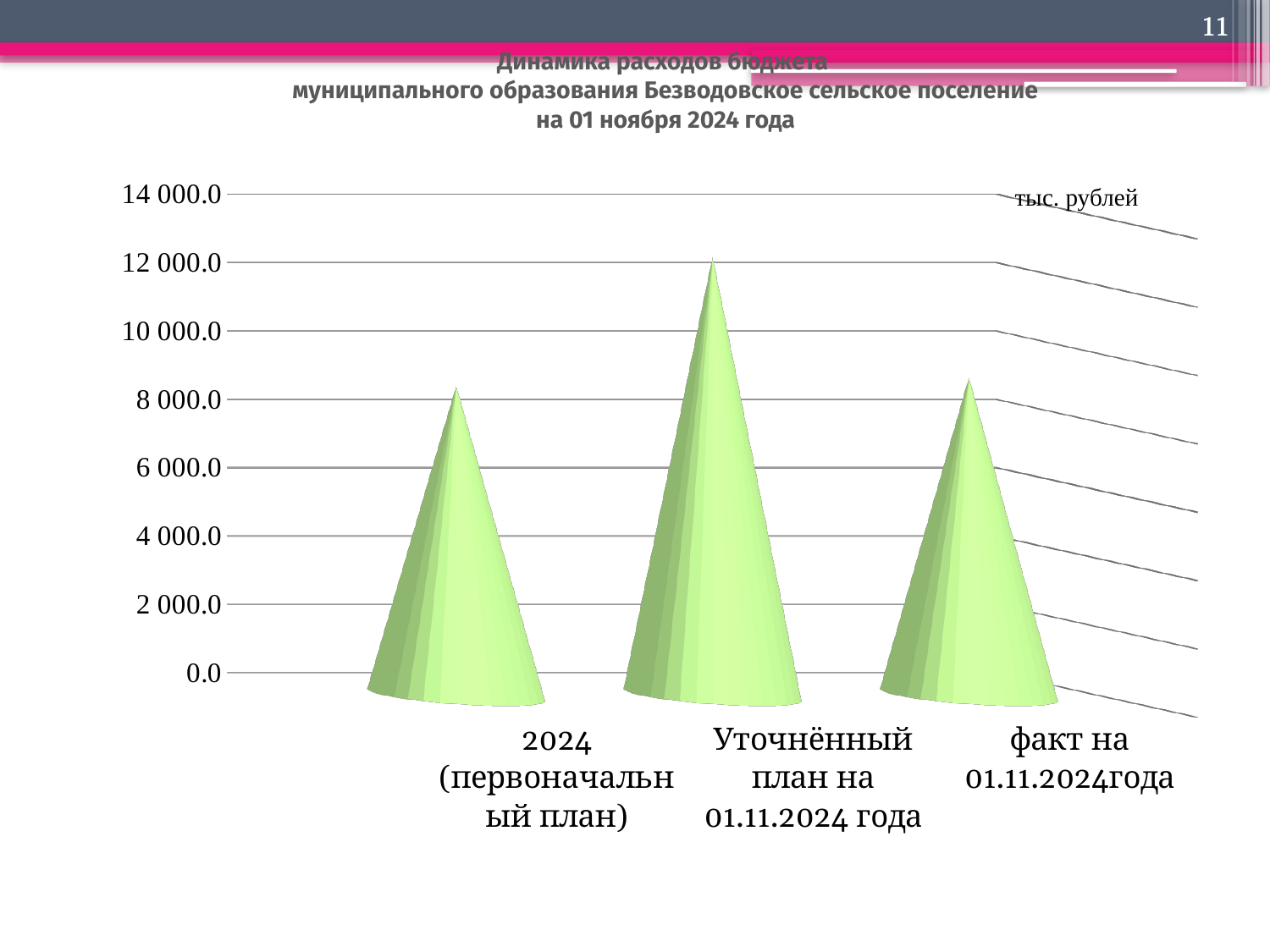

11
# Динамика расходов бюджета муниципального образования Безводовское сельское поселение на 01 ноября 2024 года

[unsupported chart]

тыс. рублей